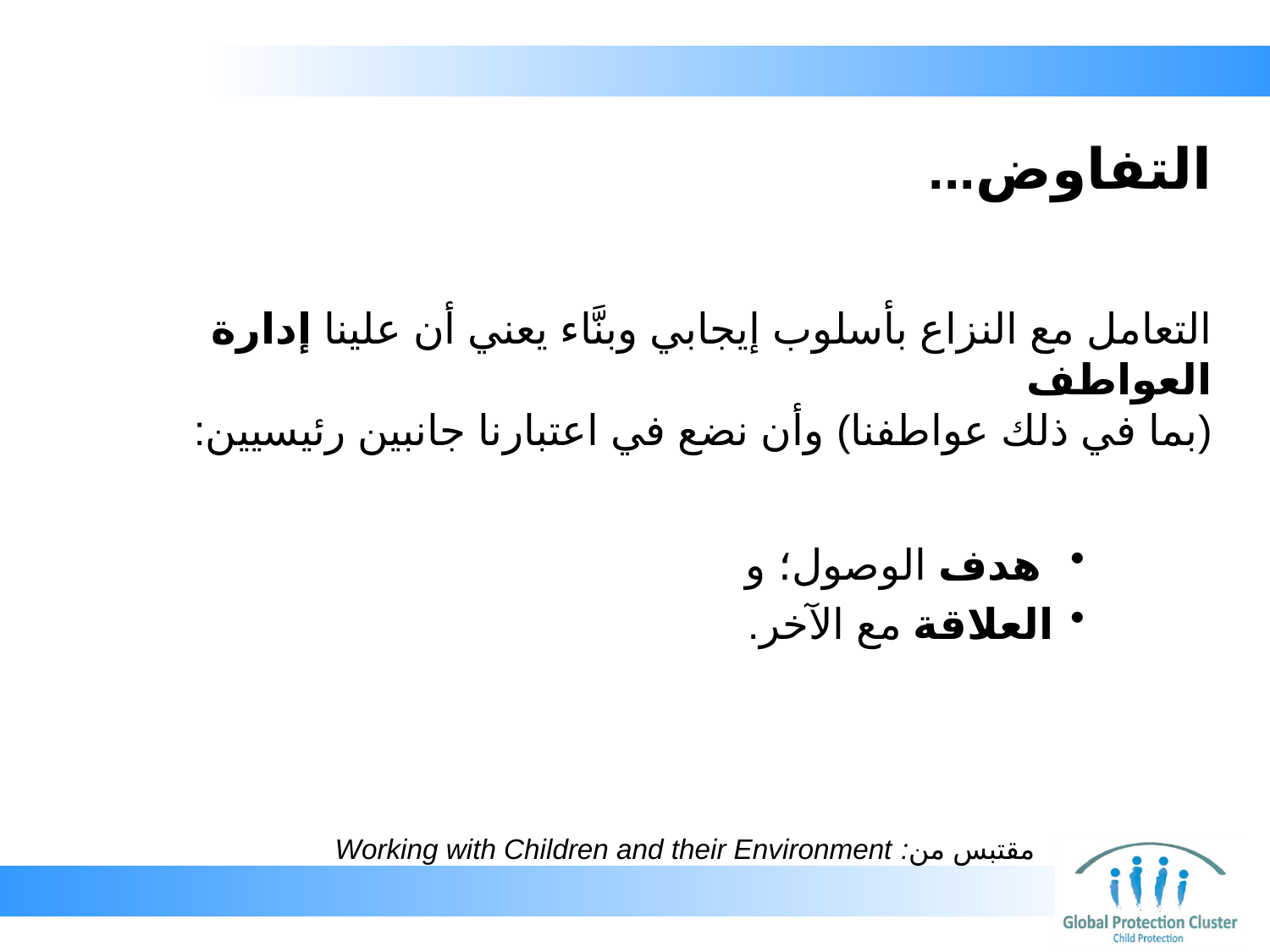

# التفاوض...

التعامل مع النزاع بأسلوب إيجابي وبنَّاء يعني أن علينا إدارة العواطف
(بما في ذلك عواطفنا) وأن نضع في اعتبارنا جانبين رئيسيين:

 هدف الوصول؛ و
العلاقة مع الآخر.

مقتبس من: Working with Children and their Environment